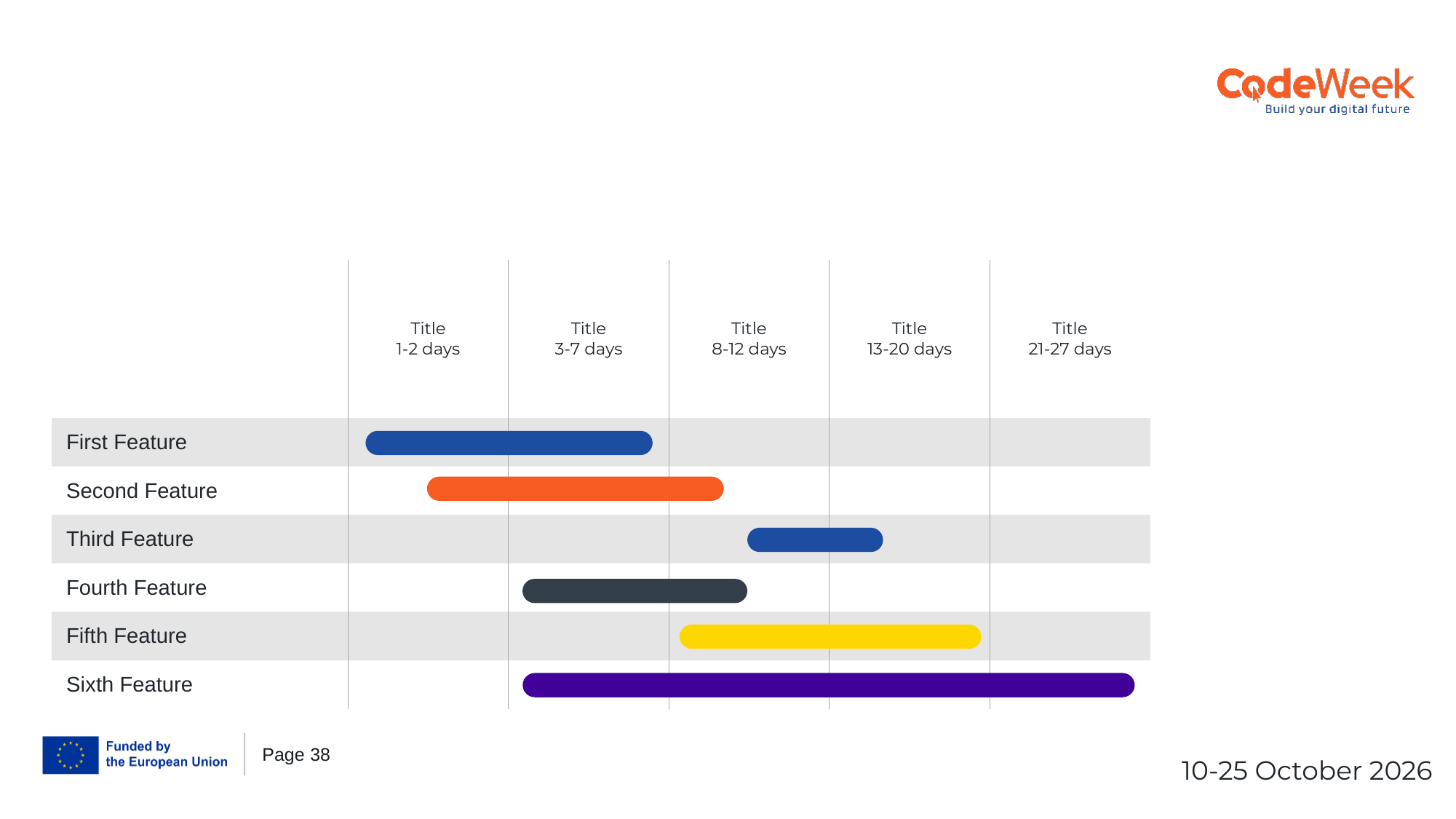

#

|  | Title 1-2 days | Title 3-7 days | Title 8-12 days | Title 13-20 days | Title 21-27 days |
| --- | --- | --- | --- | --- | --- |
| First Feature |  |  |  |  |  |
| Second Feature |  |  |  |  |  |
| Third Feature |  |  |  |  |  |
| Fourth Feature |  |  |  |  |  |
| Fifth Feature |  |  |  |  |  |
| Sixth Feature |  |  |  |  |  |